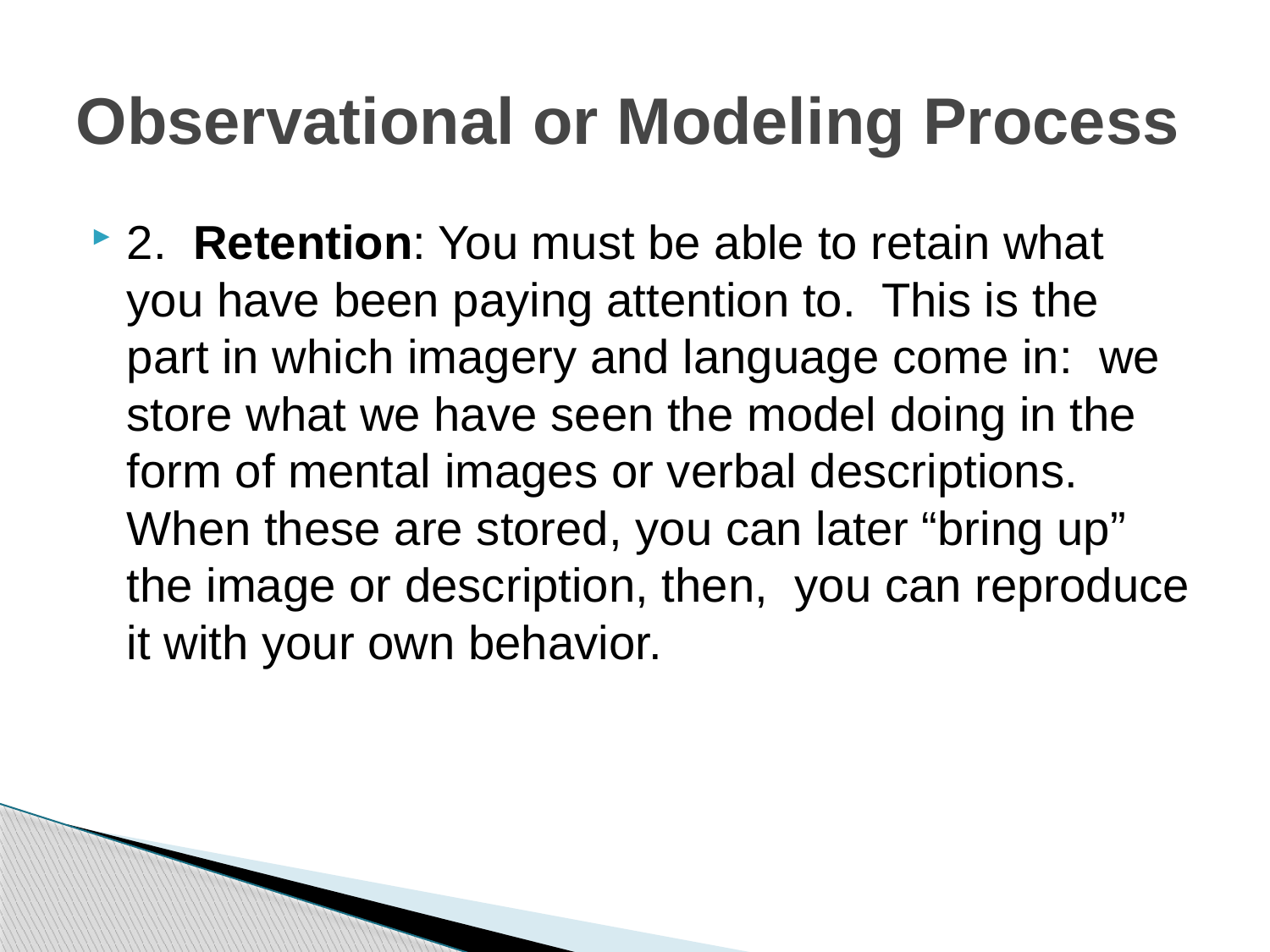

# Observational or Modeling Process
2.  Retention: You must be able to retain what you have been paying attention to.  This is the part in which imagery and language come in:  we store what we have seen the model doing in the form of mental images or verbal descriptions.  When these are stored, you can later “bring up” the image or description, then,  you can reproduce it with your own behavior.